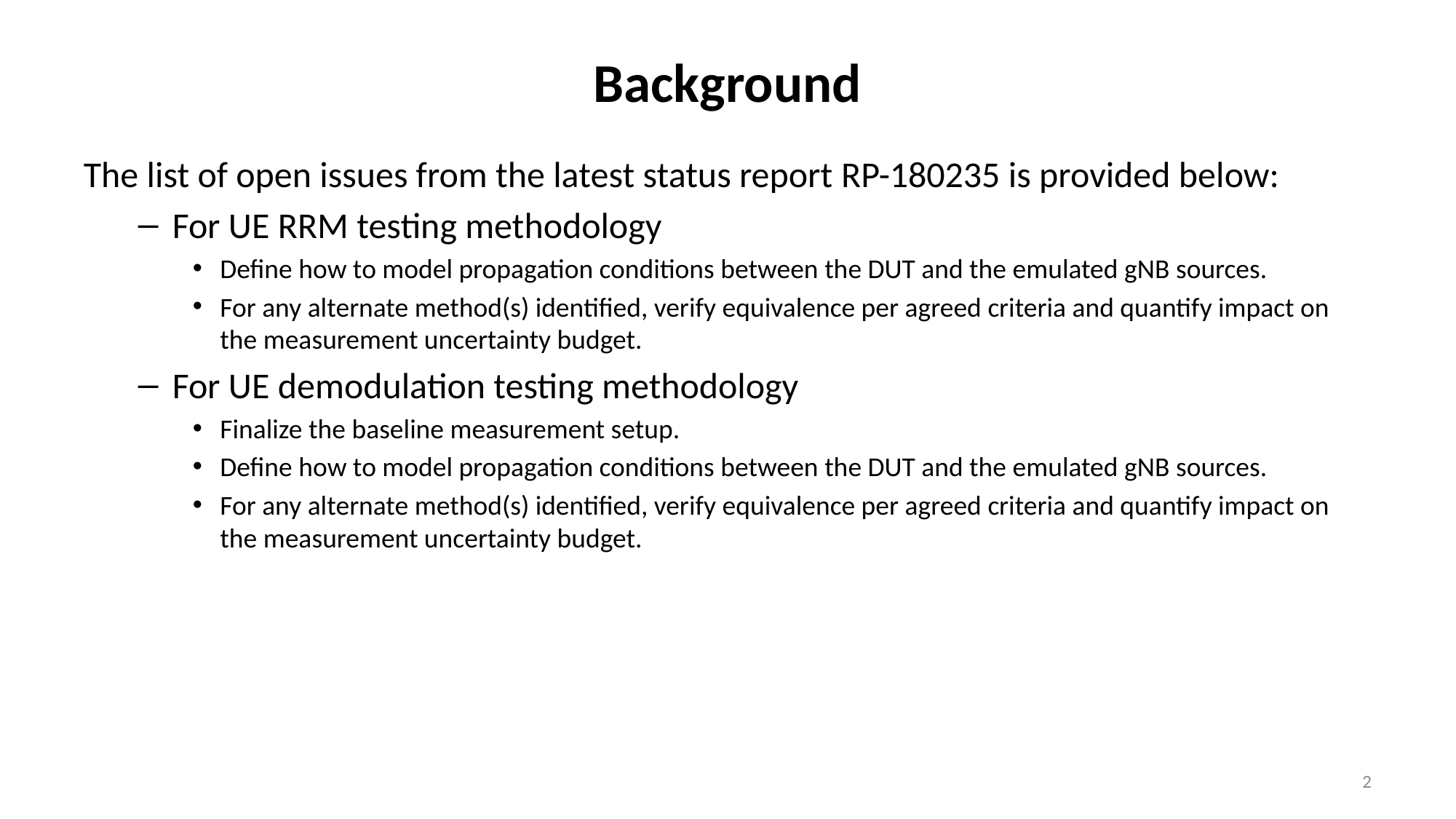

# Background
The list of open issues from the latest status report RP-180235 is provided below:
For UE RRM testing methodology
Define how to model propagation conditions between the DUT and the emulated gNB sources.
For any alternate method(s) identified, verify equivalence per agreed criteria and quantify impact on the measurement uncertainty budget.
For UE demodulation testing methodology
Finalize the baseline measurement setup.
Define how to model propagation conditions between the DUT and the emulated gNB sources.
For any alternate method(s) identified, verify equivalence per agreed criteria and quantify impact on the measurement uncertainty budget.

2